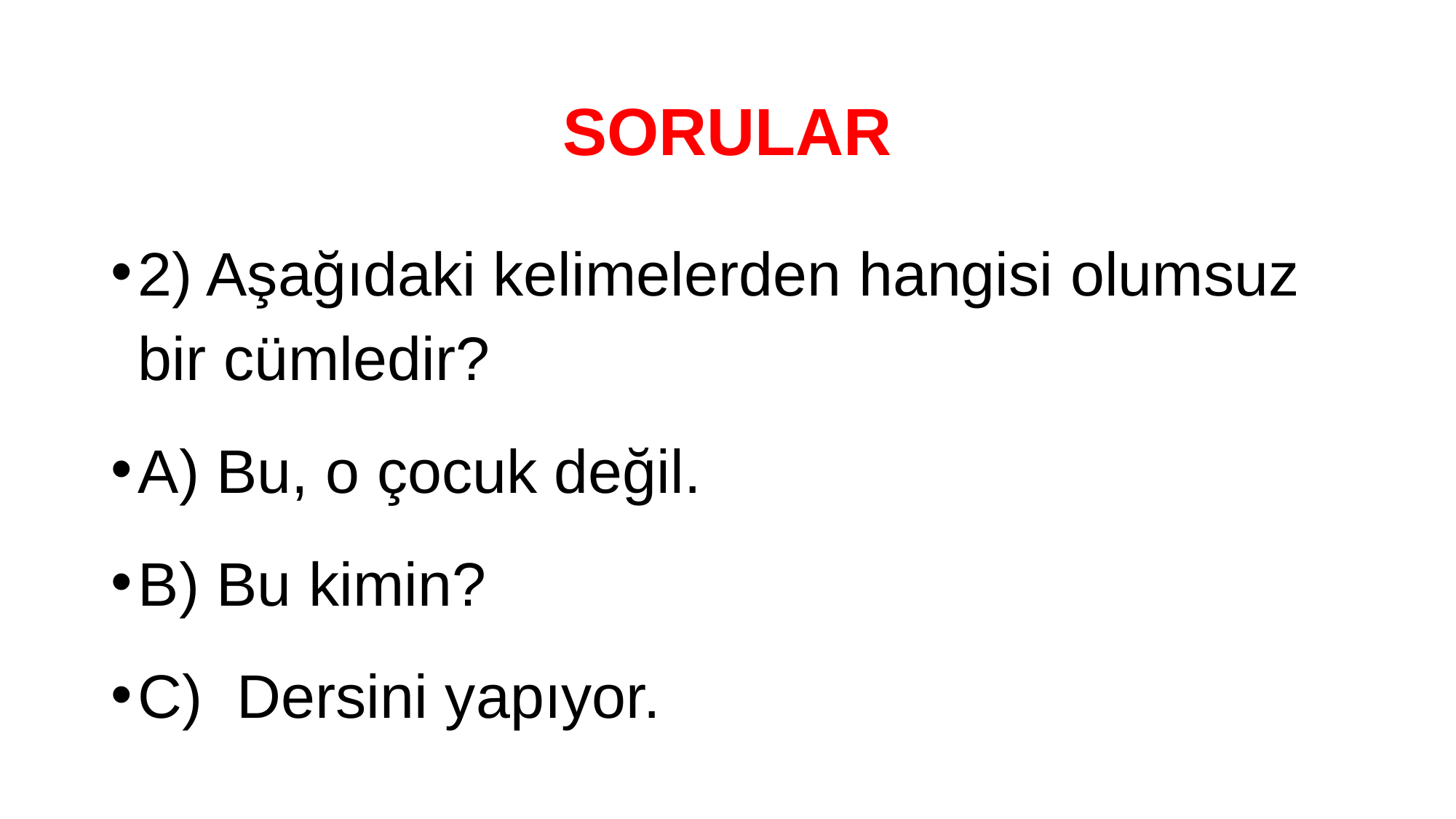

# SORULAR
2) Aşağıdaki kelimelerden hangisi olumsuz bir cümledir?
A) Bu, o çocuk değil.
B) Bu kimin?
C)  Dersini yapıyor.